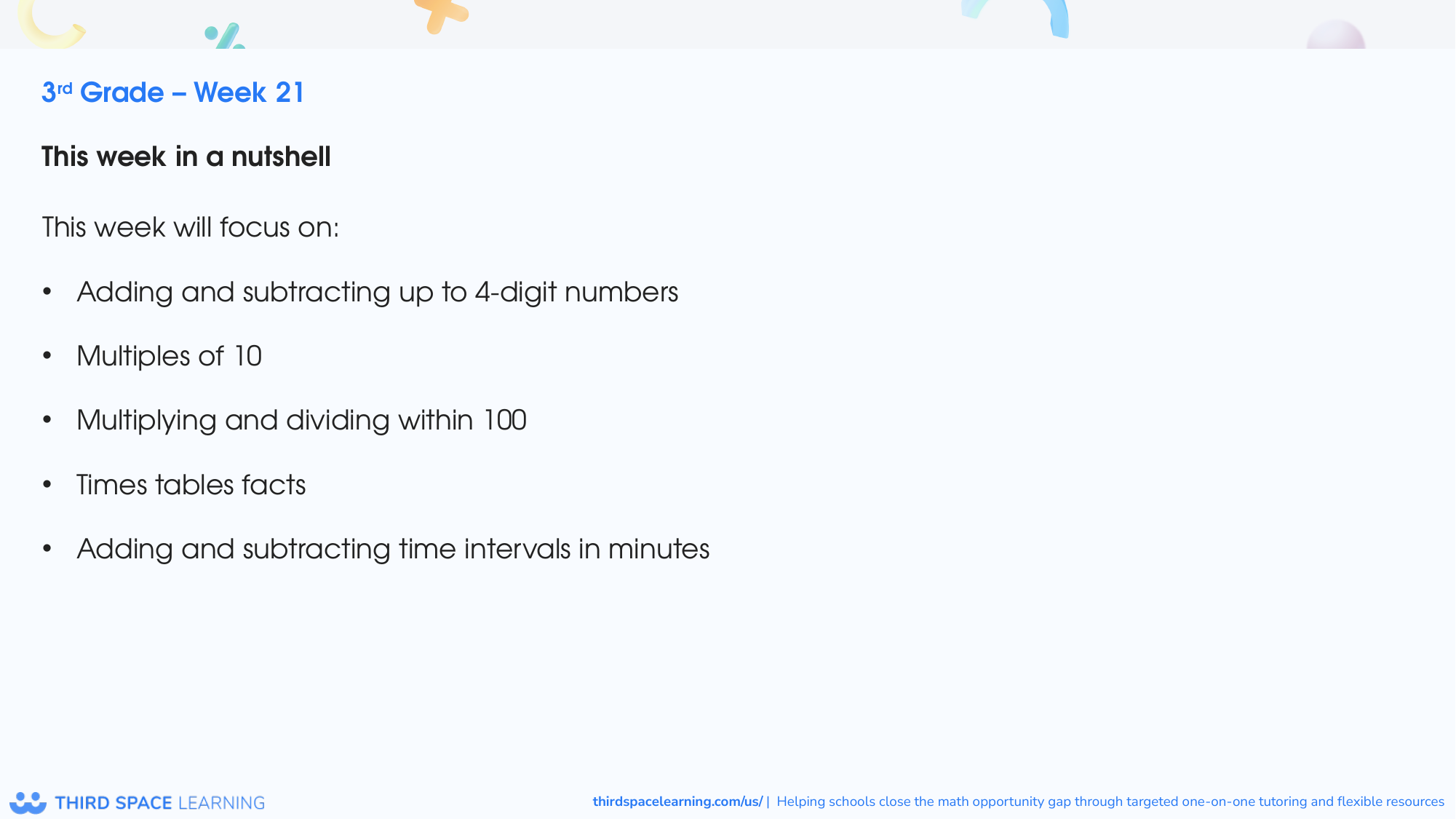

3rd Grade – Week 21
This week in a nutshell
This week will focus on:
Adding and subtracting up to 4-digit numbers
Multiples of 10
Multiplying and dividing within 100
Times tables facts
Adding and subtracting time intervals in minutes